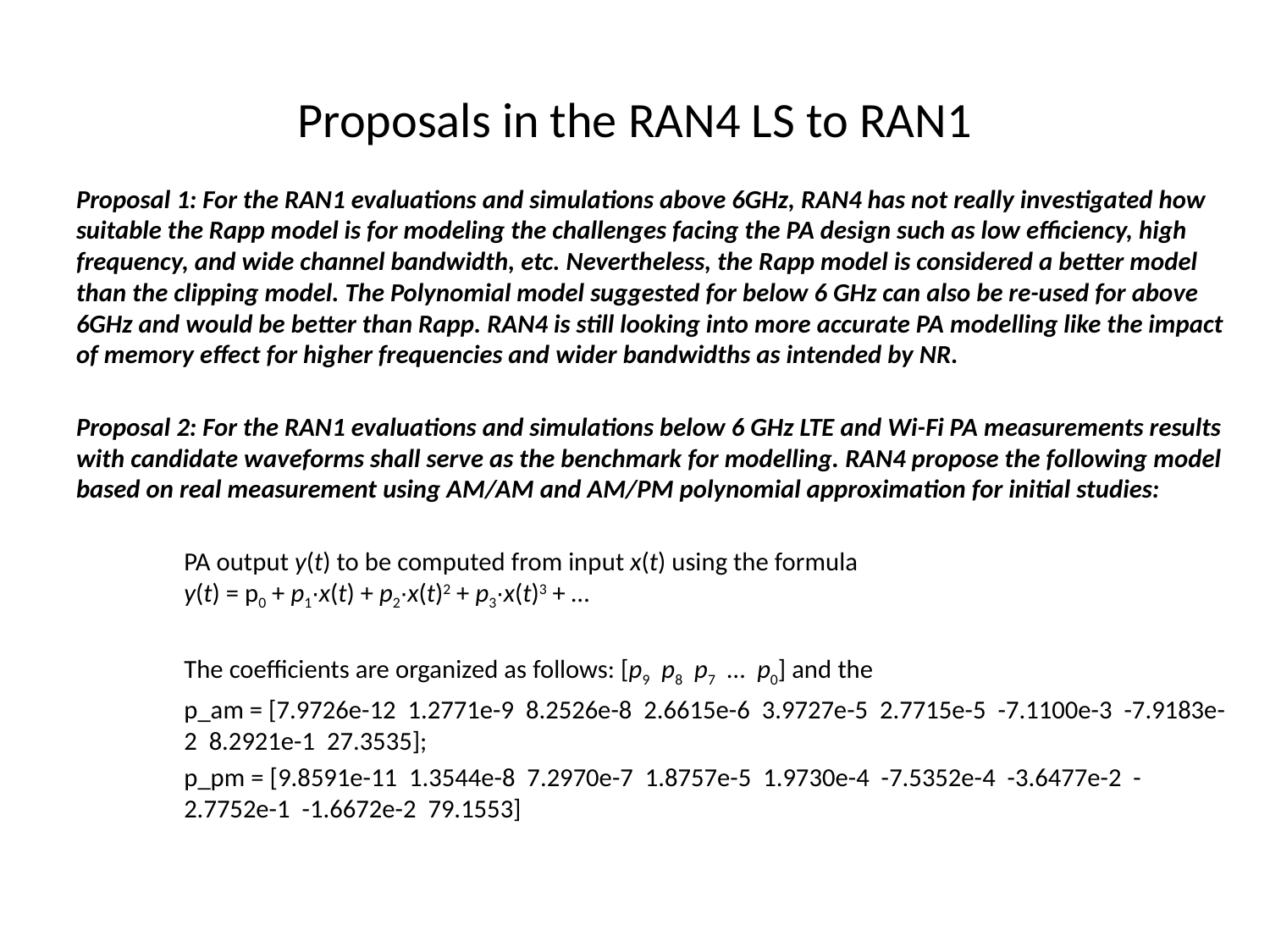

# Proposals in the RAN4 LS to RAN1
Proposal 1: For the RAN1 evaluations and simulations above 6GHz, RAN4 has not really investigated how suitable the Rapp model is for modeling the challenges facing the PA design such as low efficiency, high frequency, and wide channel bandwidth, etc. Nevertheless, the Rapp model is considered a better model than the clipping model. The Polynomial model suggested for below 6 GHz can also be re-used for above 6GHz and would be better than Rapp. RAN4 is still looking into more accurate PA modelling like the impact of memory effect for higher frequencies and wider bandwidths as intended by NR.

Proposal 2: For the RAN1 evaluations and simulations below 6 GHz LTE and Wi-Fi PA measurements results with candidate waveforms shall serve as the benchmark for modelling. RAN4 propose the following model based on real measurement using AM/AM and AM/PM polynomial approximation for initial studies:

PA output y(t) to be computed from input x(t) using the formula
y(t) = p0 + p1∙x(t) + p2∙x(t)2 + p3∙x(t)3 + …

The coefficients are organized as follows: [p9  p8  p7  …  p0] and the
p_am = [7.9726e-12  1.2771e-9  8.2526e-8  2.6615e-6  3.9727e-5  2.7715e-5  -7.1100e-3  -7.9183e-2  8.2921e-1  27.3535];
p_pm = [9.8591e-11  1.3544e-8  7.2970e-7  1.8757e-5  1.9730e-4  -7.5352e-4  -3.6477e-2  -2.7752e-1  -1.6672e-2  79.1553]